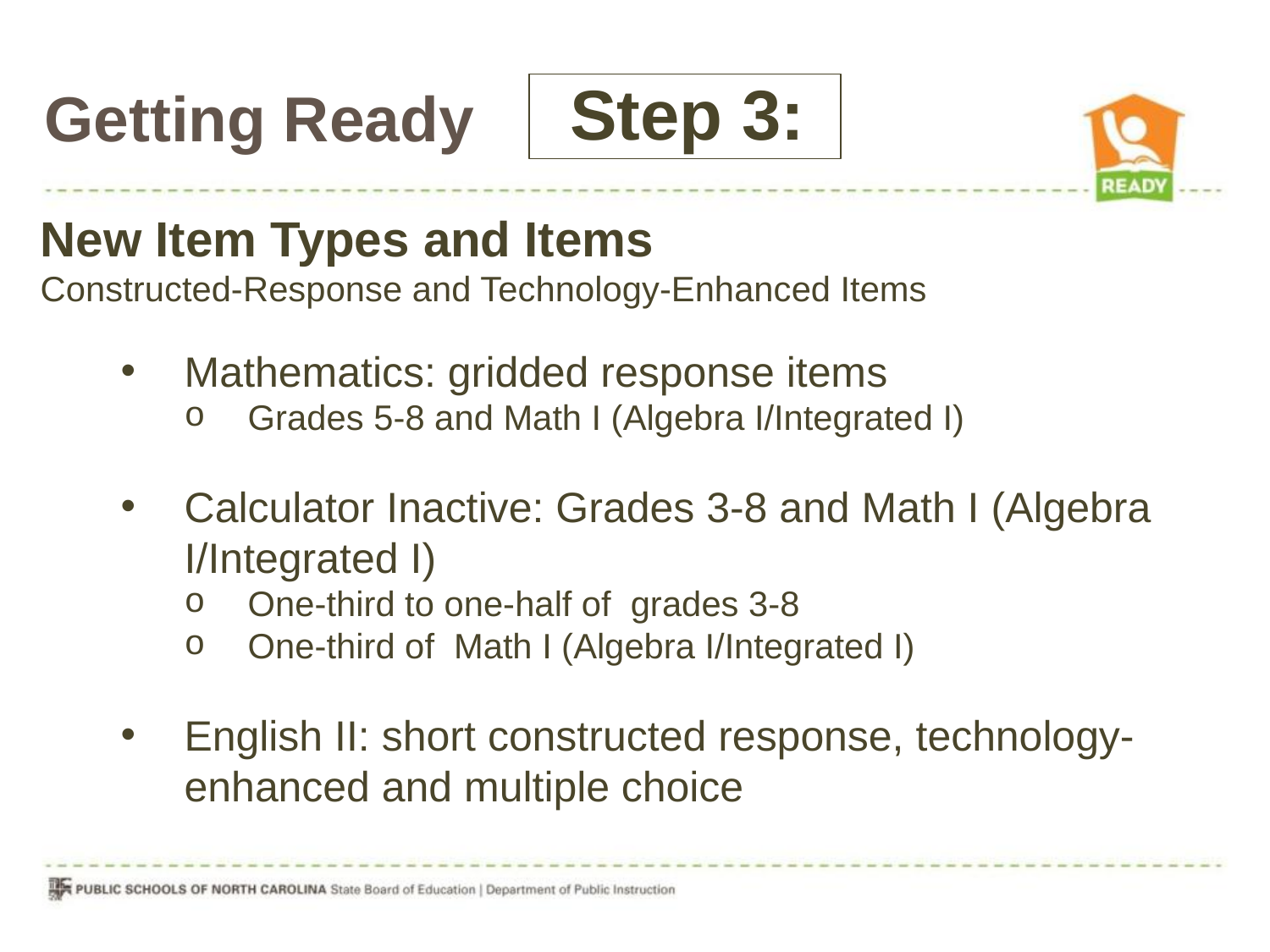

Getting Ready
Step 3:

New Item Types and Items
Constructed-Response and Technology-Enhanced Items
Mathematics: gridded response items
Grades 5-8 and Math I (Algebra I/Integrated I)

Calculator Inactive: Grades 3-8 and Math I (Algebra I/Integrated I)
One-third to one-half of  grades 3-8
One-third of  Math I (Algebra I/Integrated I)

English II: short constructed response, technology-enhanced and multiple choice